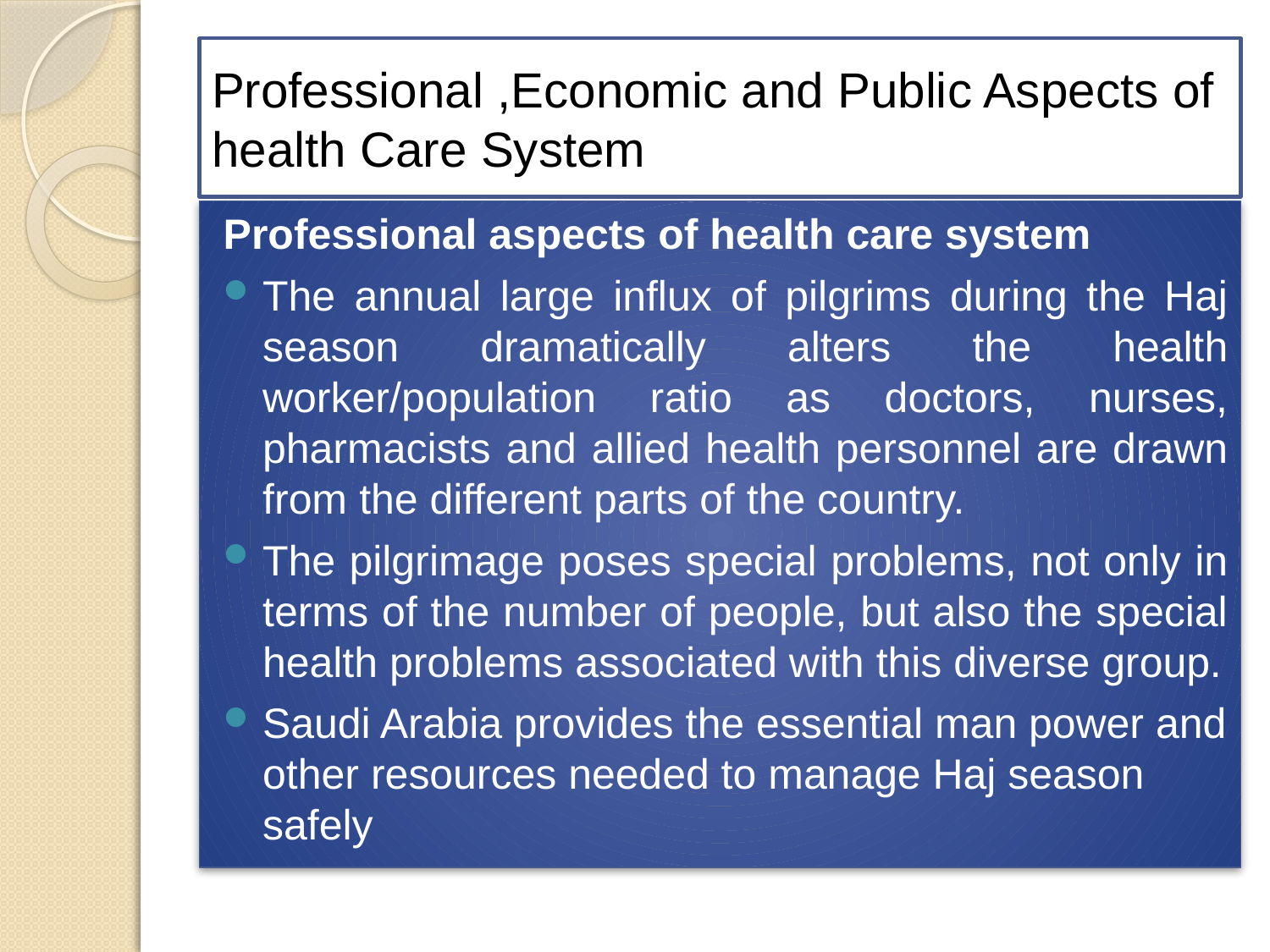

# Professional ,Economic and Public Aspects of health Care System
Professional aspects of health care system
The annual large influx of pilgrims during the Haj season dramatically alters the health worker/population ratio as doctors, nurses, pharmacists and allied health personnel are drawn from the different parts of the country.
The pilgrimage poses special problems, not only in terms of the number of people, but also the special health problems associated with this diverse group.
Saudi Arabia provides the essential man power and other resources needed to manage Haj season safely